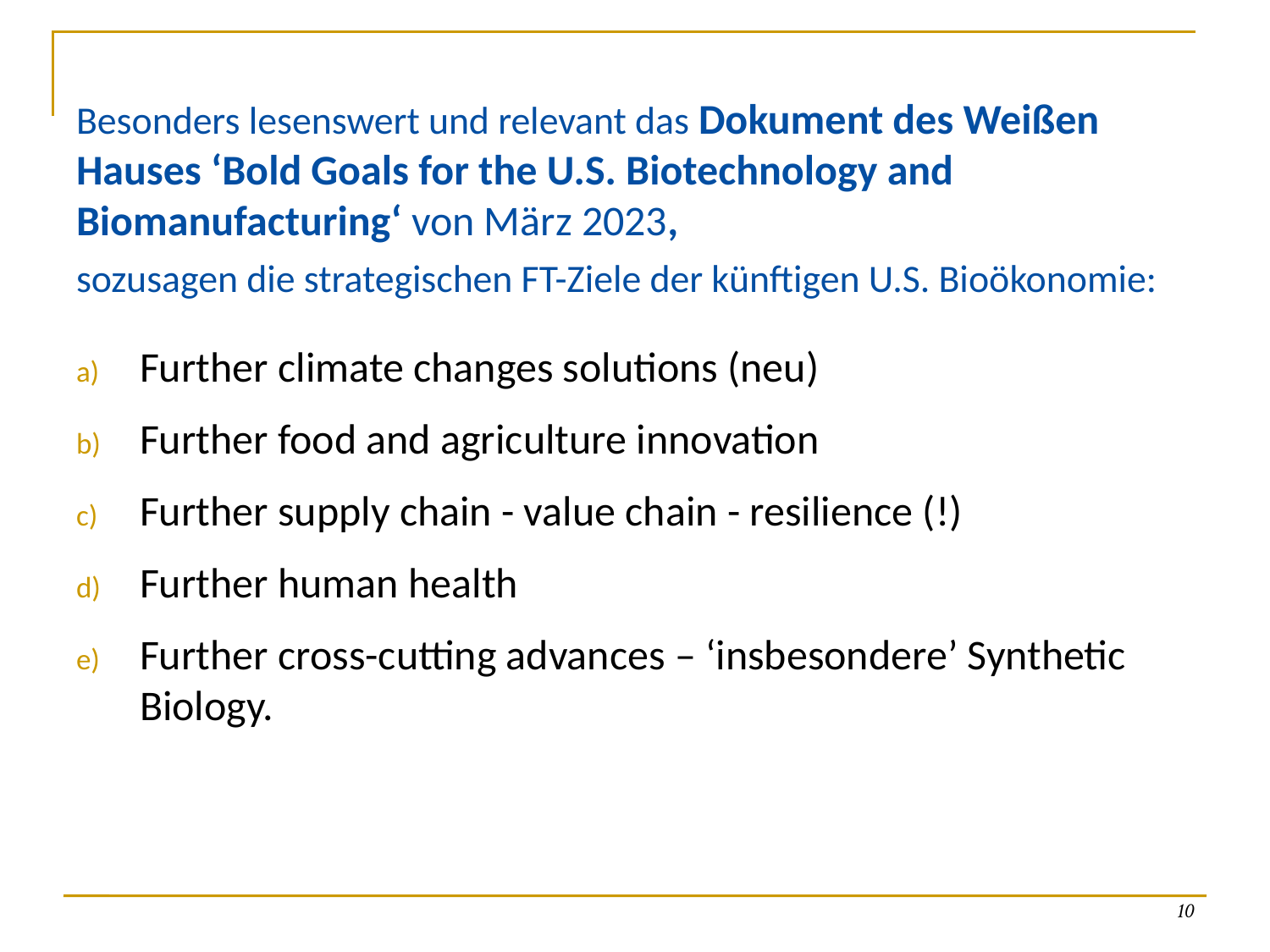

# Besonders lesenswert und relevant das Dokument des Weißen Hauses ‘Bold Goals for the U.S. Biotechnology and Biomanufacturing‘ von März 2023,
sozusagen die strategischen FT-Ziele der künftigen U.S. Bioökonomie:

Further climate changes solutions (neu)
Further food and agriculture innovation
Further supply chain - value chain - resilience (!)
Further human health
Further cross-cutting advances – ‘insbesondere’ Synthetic Biology.

10